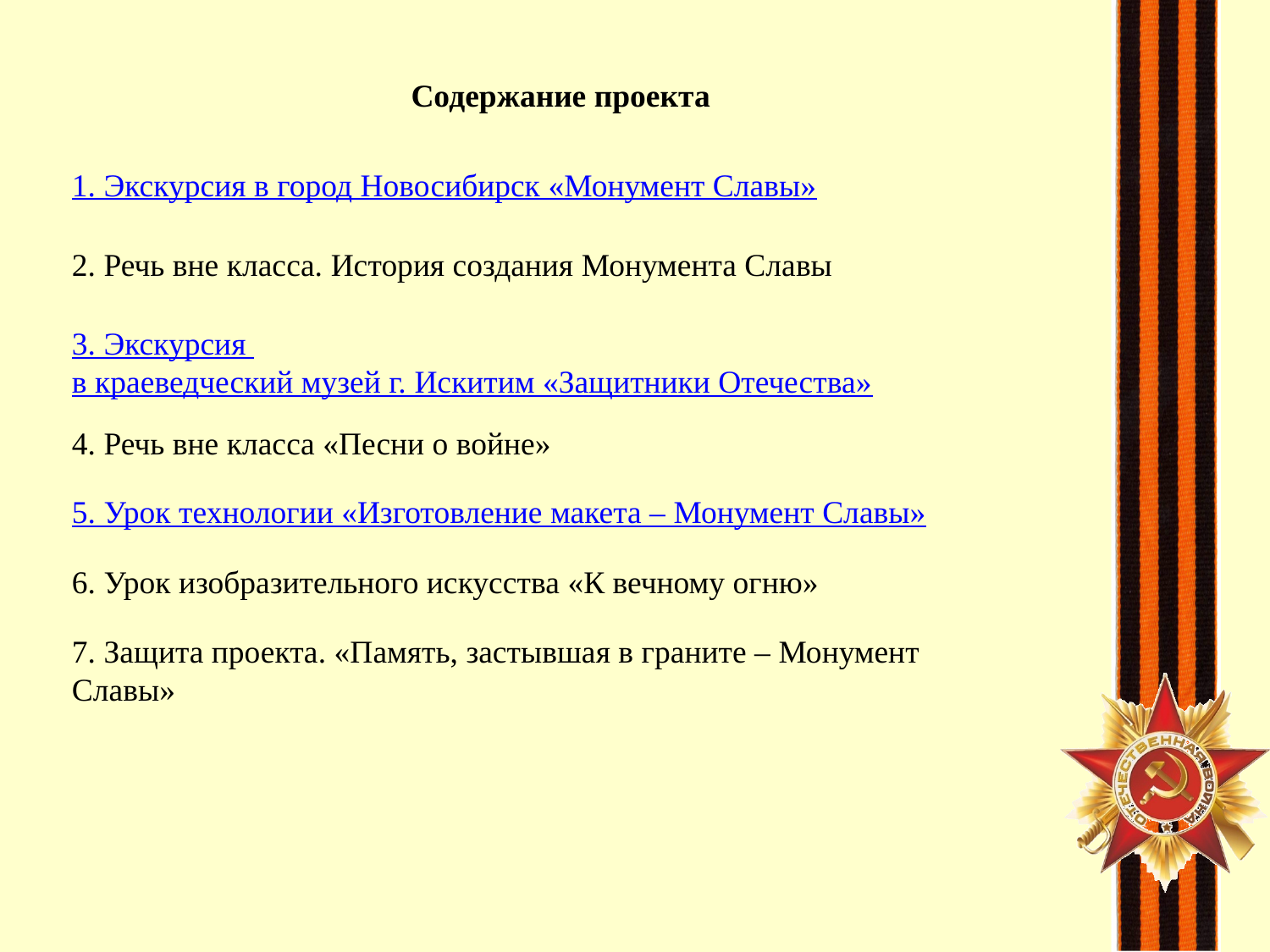

Содержание проекта
1. Экскурсия в город Новосибирск «Монумент Славы»
2. Речь вне класса. История создания Монумента Славы
3. Экскурсия в краеведческий музей г. Искитим «Защитники Отечества»
4. Речь вне класса «Песни о войне»
5. Урок технологии «Изготовление макета – Монумент Славы»
6. Урок изобразительного искусства «К вечному огню»
7. Защита проекта. «Память, застывшая в граните – Монумент Славы»